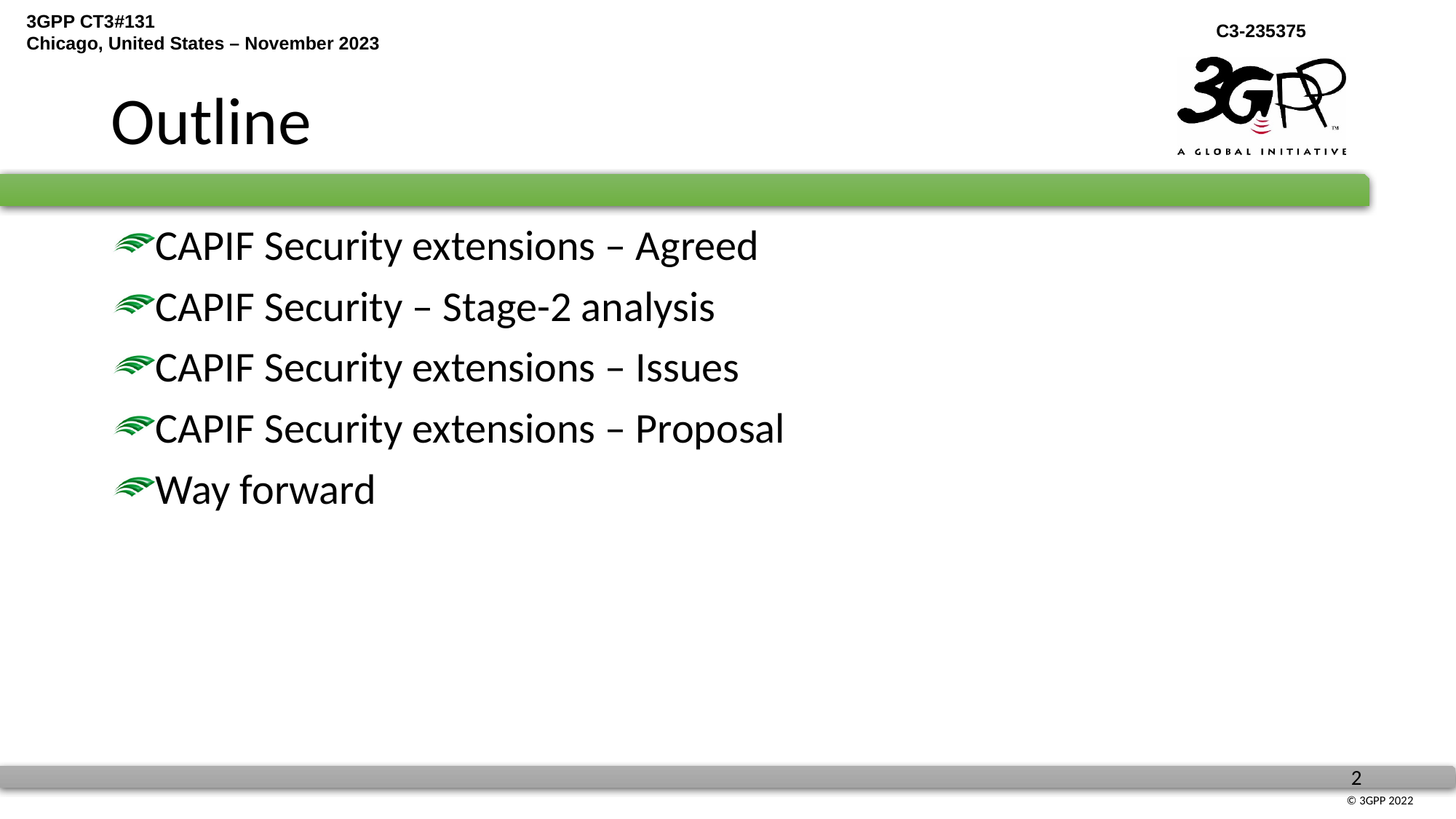

# Outline
CAPIF Security extensions – Agreed
CAPIF Security – Stage-2 analysis
CAPIF Security extensions – Issues
CAPIF Security extensions – Proposal
Way forward